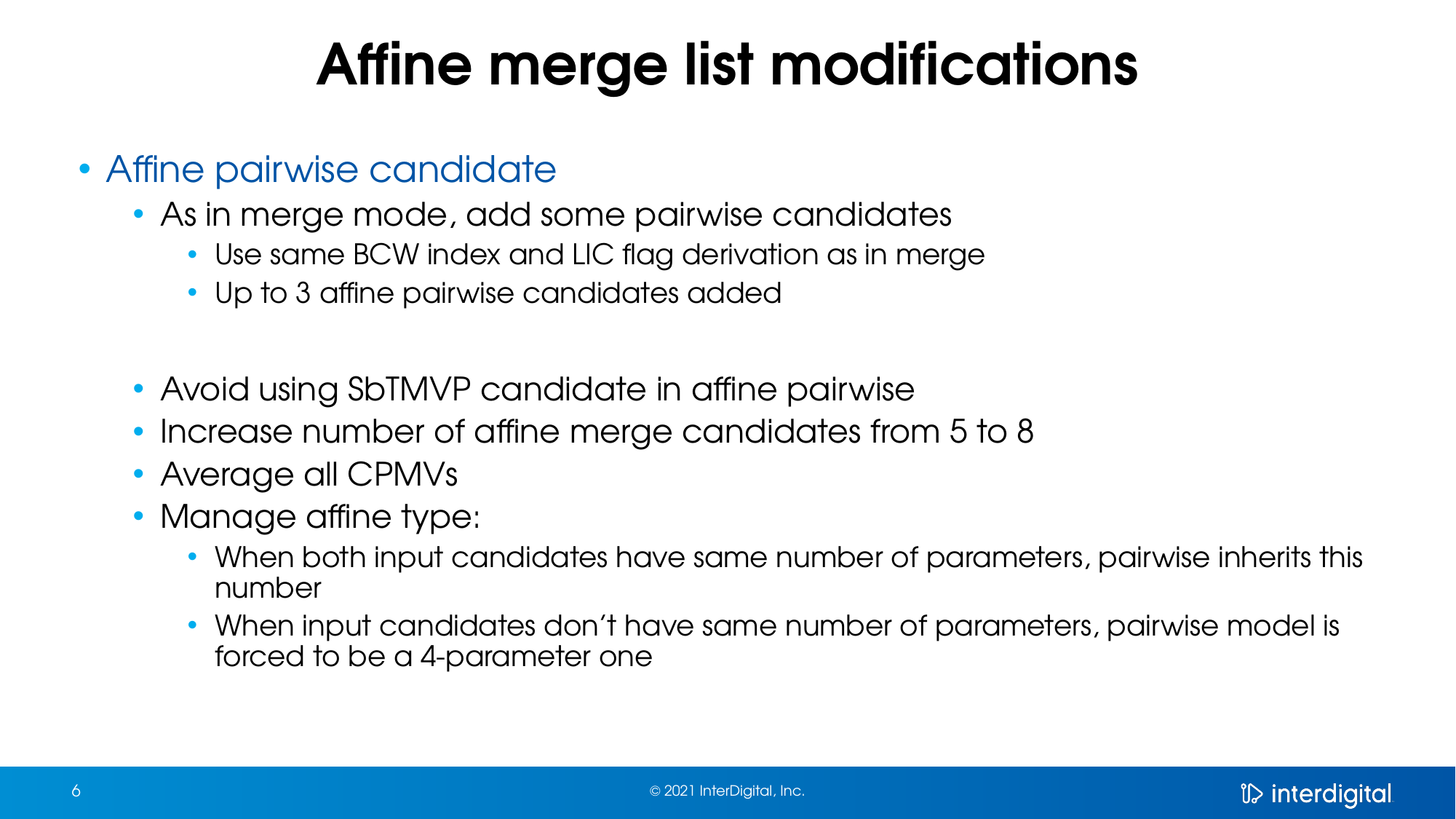

# Affine merge list modifications
Affine pairwise candidate
As in merge mode, add some pairwise candidates
Use same BCW index and LIC flag derivation as in merge
Up to 3 affine pairwise candidates added

Avoid using SbTMVP candidate in affine pairwise
Increase number of affine merge candidates from 5 to 8
Average all CPMVs
Manage affine type:
When both input candidates have same number of parameters, pairwise inherits this number
When input candidates don’t have same number of parameters, pairwise model is forced to be a 4-parameter one
6
© 2021 InterDigital, Inc.